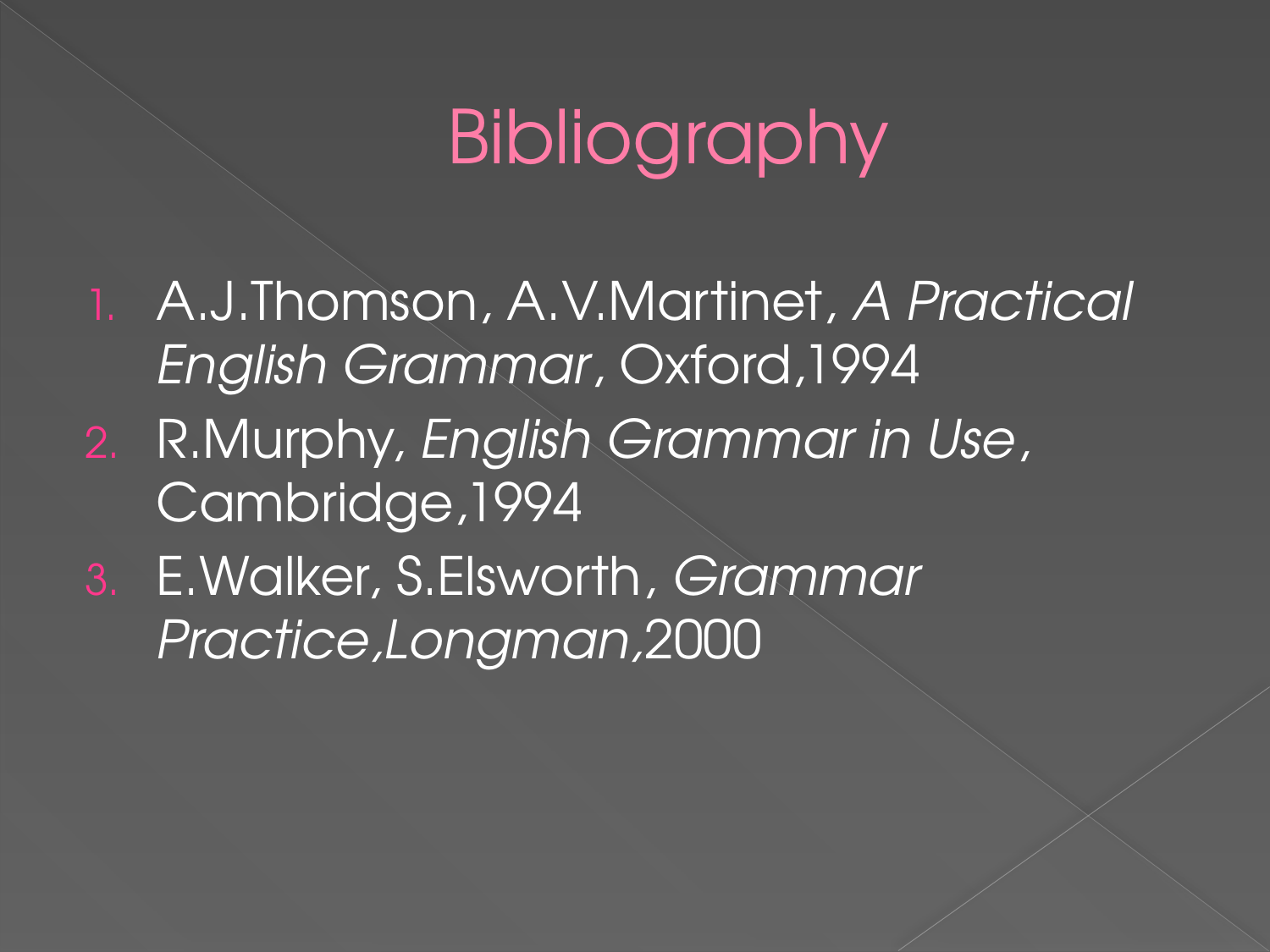

# Bibliography
A.J.Thomson, A.V.Martinet, A Practical English Grammar, Oxford,1994
R.Murphy, English Grammar in Use, Cambridge,1994
E.Walker, S.Elsworth, Grammar Practice,Longman,2000